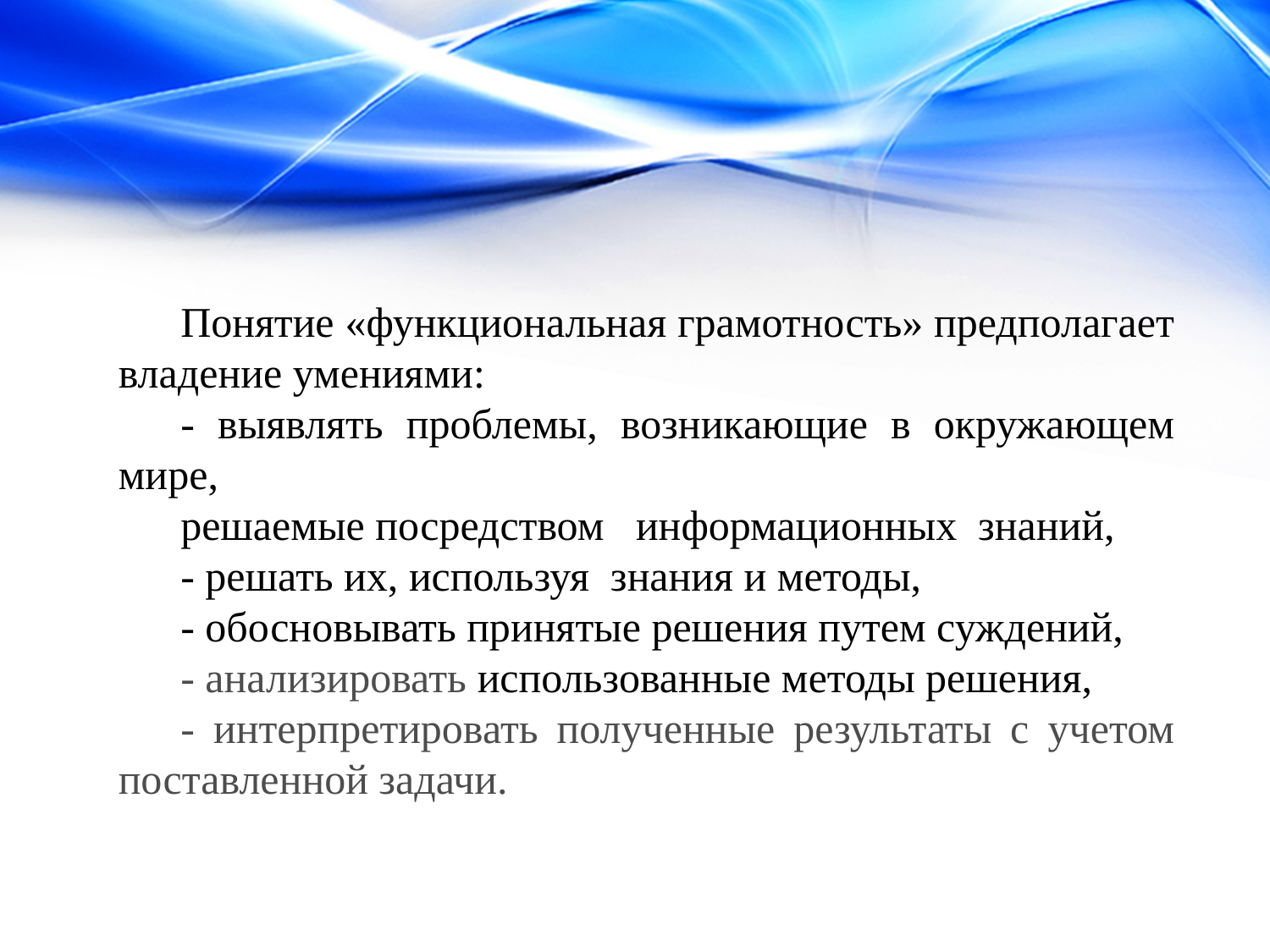

Понятие «функциональная грамотность» предполагает владение умениями:
- выявлять проблемы, возникающие в окружающем мире,
решаемые посредством   информационных  знаний,
- решать их, используя  знания и методы,
- обосновывать принятые решения путем суждений,
- анализировать использованные методы решения,
- интерпретировать полученные результаты с учетом поставленной задачи.